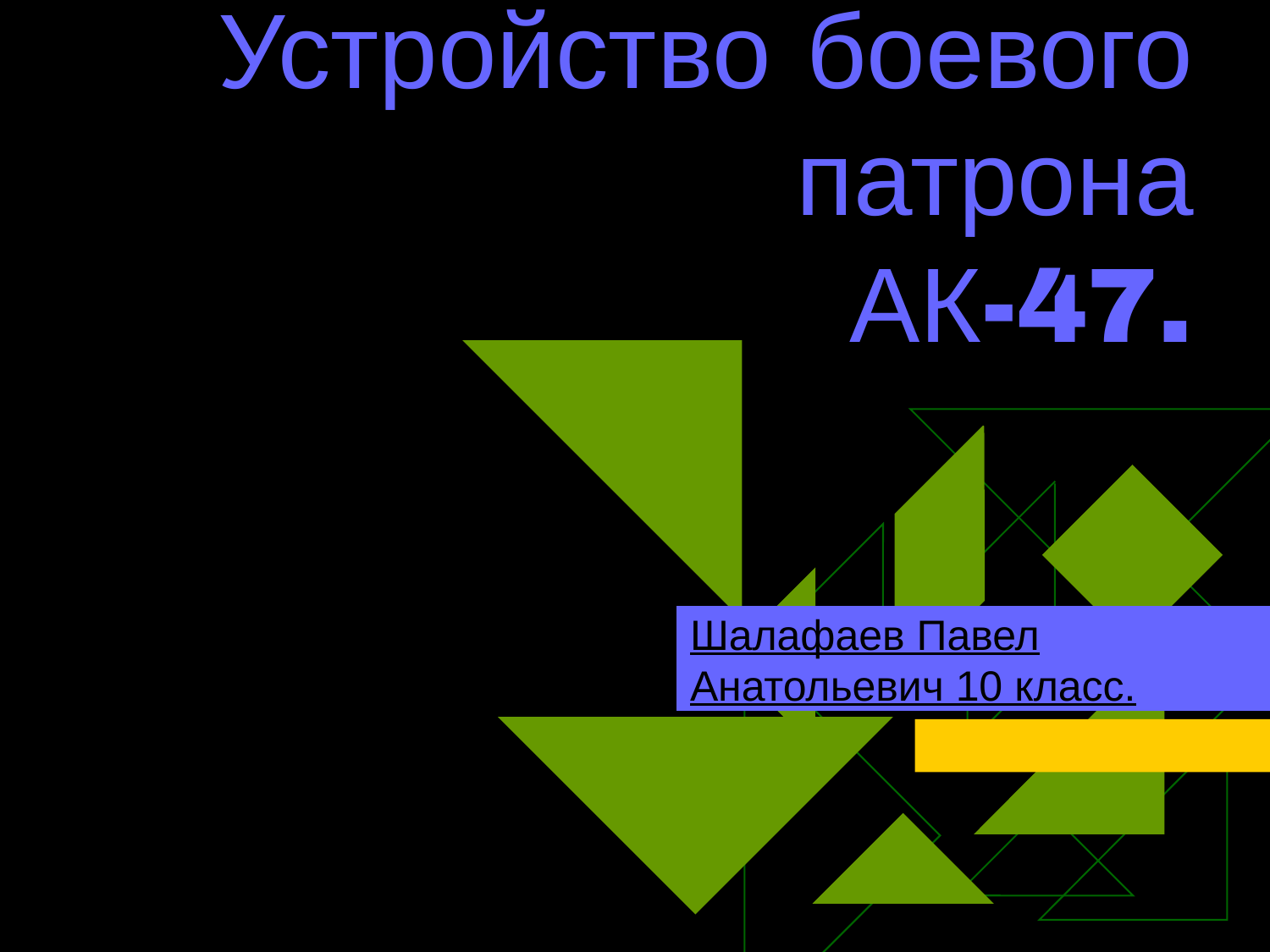

# Устройство боевого патрона АК-47.
Шалафаев Павел Анатольевич 10 класс.